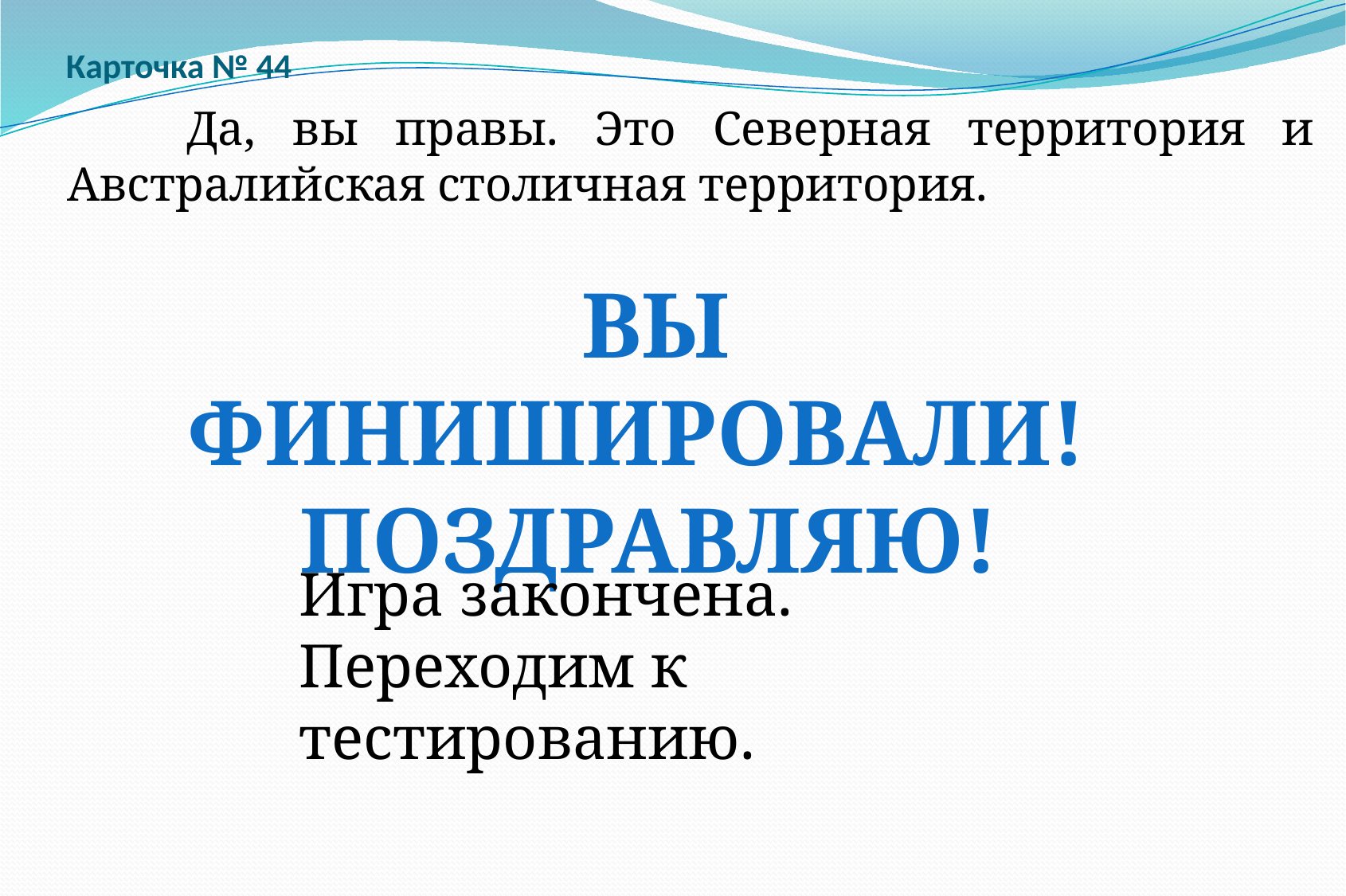

# Карточка № 44
		Да, вы правы. Это Северная территория и Австралийская столичная территория.

 Вы финишировали!  Поздравляю!

Игра закончена.
Переходим к тестированию.